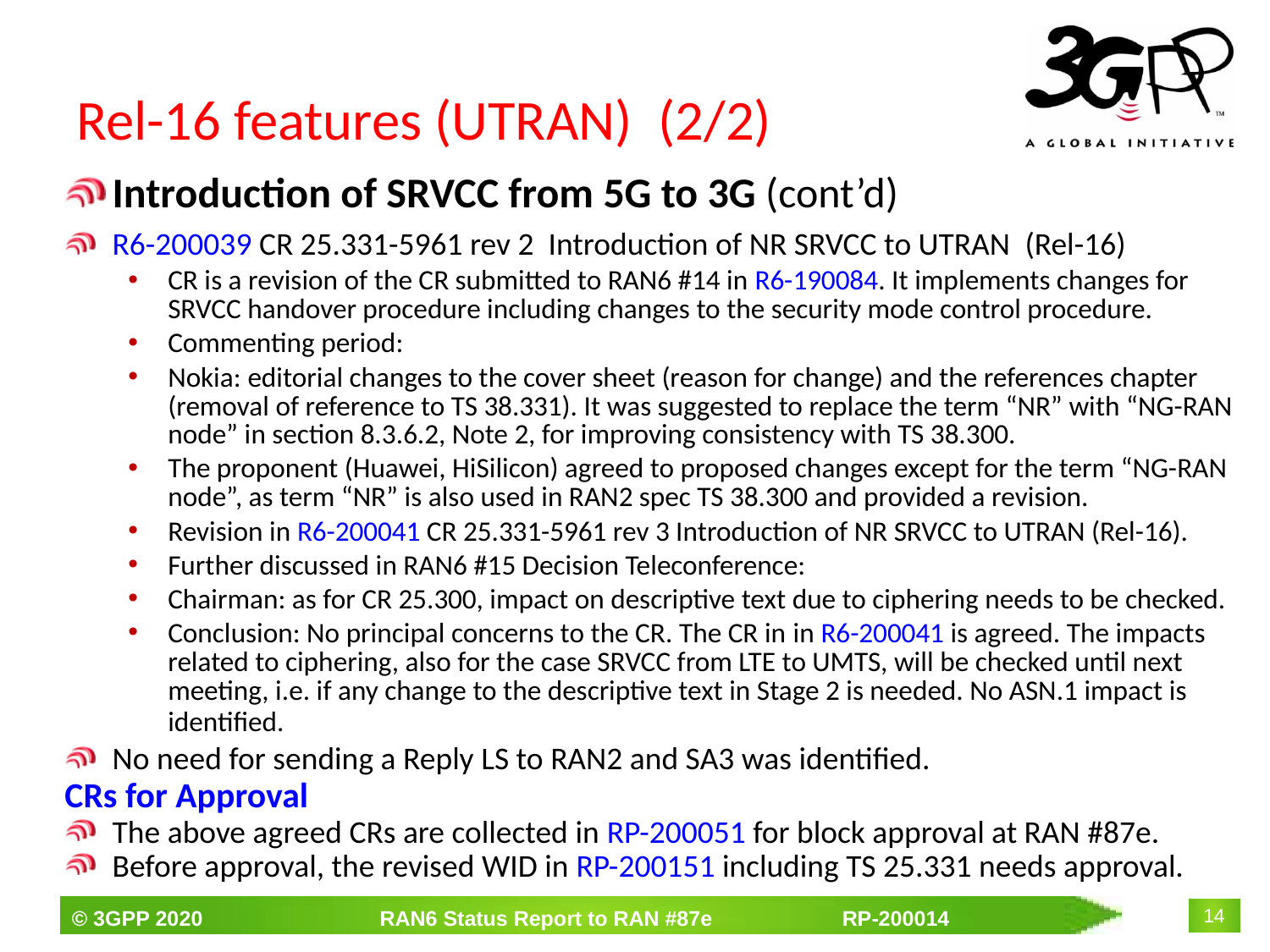

# Rel-16 features (UTRAN)  (2/2)
Introduction of SRVCC from 5G to 3G (cont’d)
R6-200039 CR 25.331-5961 rev 2  Introduction of NR SRVCC to UTRAN  (Rel-16)
CR is a revision of the CR submitted to RAN6 #14 in R6-190084. It implements changes for SRVCC handover procedure including changes to the security mode control procedure.
Commenting period:
Nokia: editorial changes to the cover sheet (reason for change) and the references chapter (removal of reference to TS 38.331). It was suggested to replace the term “NR” with “NG-RAN node” in section 8.3.6.2, Note 2, for improving consistency with TS 38.300.
The proponent (Huawei, HiSilicon) agreed to proposed changes except for the term “NG-RAN node”, as term “NR” is also used in RAN2 spec TS 38.300 and provided a revision.
Revision in R6-200041 CR 25.331-5961 rev 3 Introduction of NR SRVCC to UTRAN (Rel-16).
Further discussed in RAN6 #15 Decision Teleconference:
Chairman: as for CR 25.300, impact on descriptive text due to ciphering needs to be checked.
Conclusion: No principal concerns to the CR. The CR in in R6-200041 is agreed. The impacts related to ciphering, also for the case SRVCC from LTE to UMTS, will be checked until next meeting, i.e. if any change to the descriptive text in Stage 2 is needed. No ASN.1 impact is identified.
No need for sending a Reply LS to RAN2 and SA3 was identified.
CRs for Approval
The above agreed CRs are collected in RP-200051 for block approval at RAN #87e.
Before approval, the revised WID in RP-200151 including TS 25.331 needs approval.